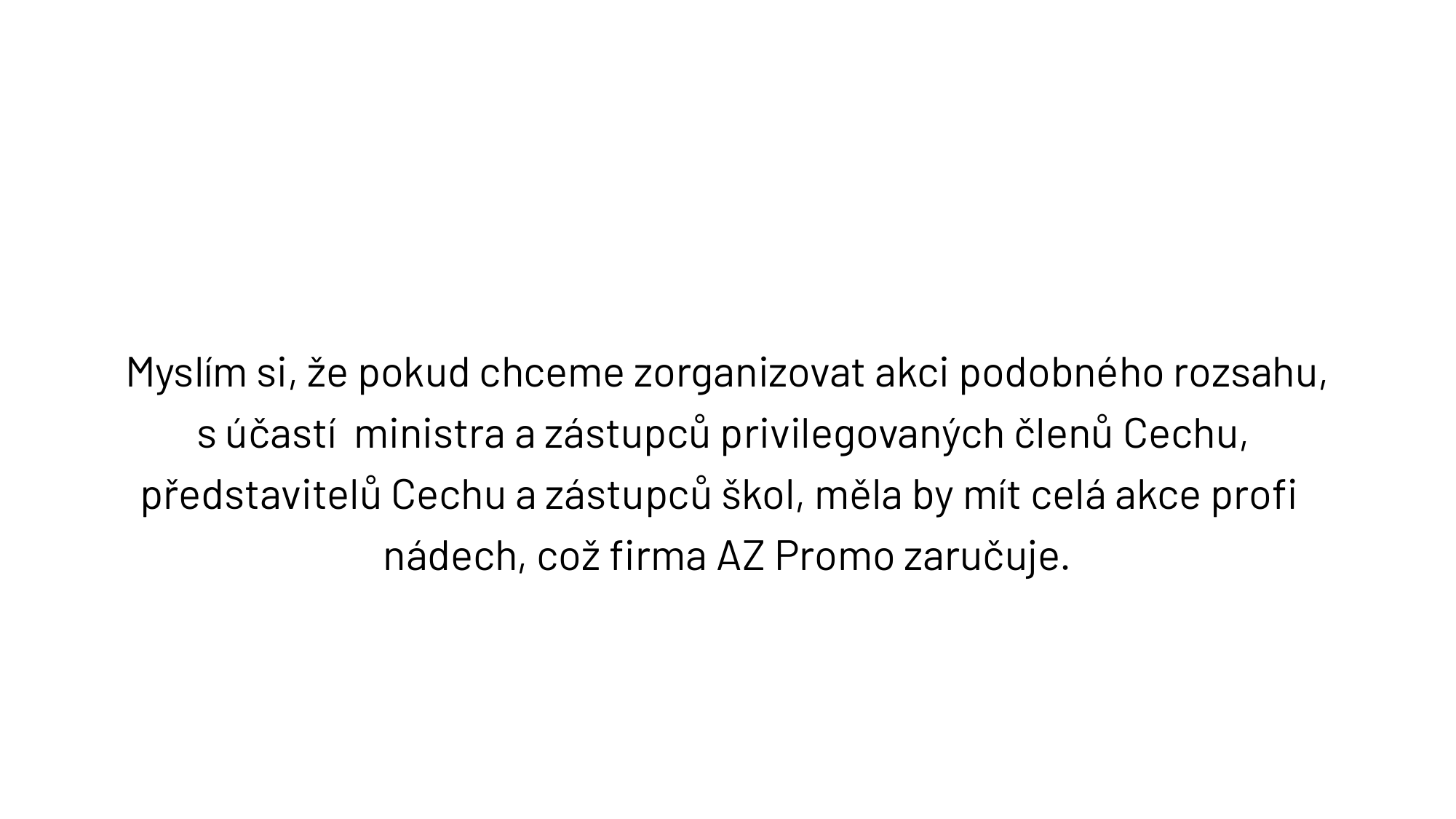

#

Myslím si, že pokud chceme zorganizovat akci podobného rozsahu,
s účastí  ministra a zástupců privilegovaných členů Cechu,
představitelů Cechu a zástupců škol, měla by mít celá akce profi
nádech, což firma AZ Promo zaručuje.